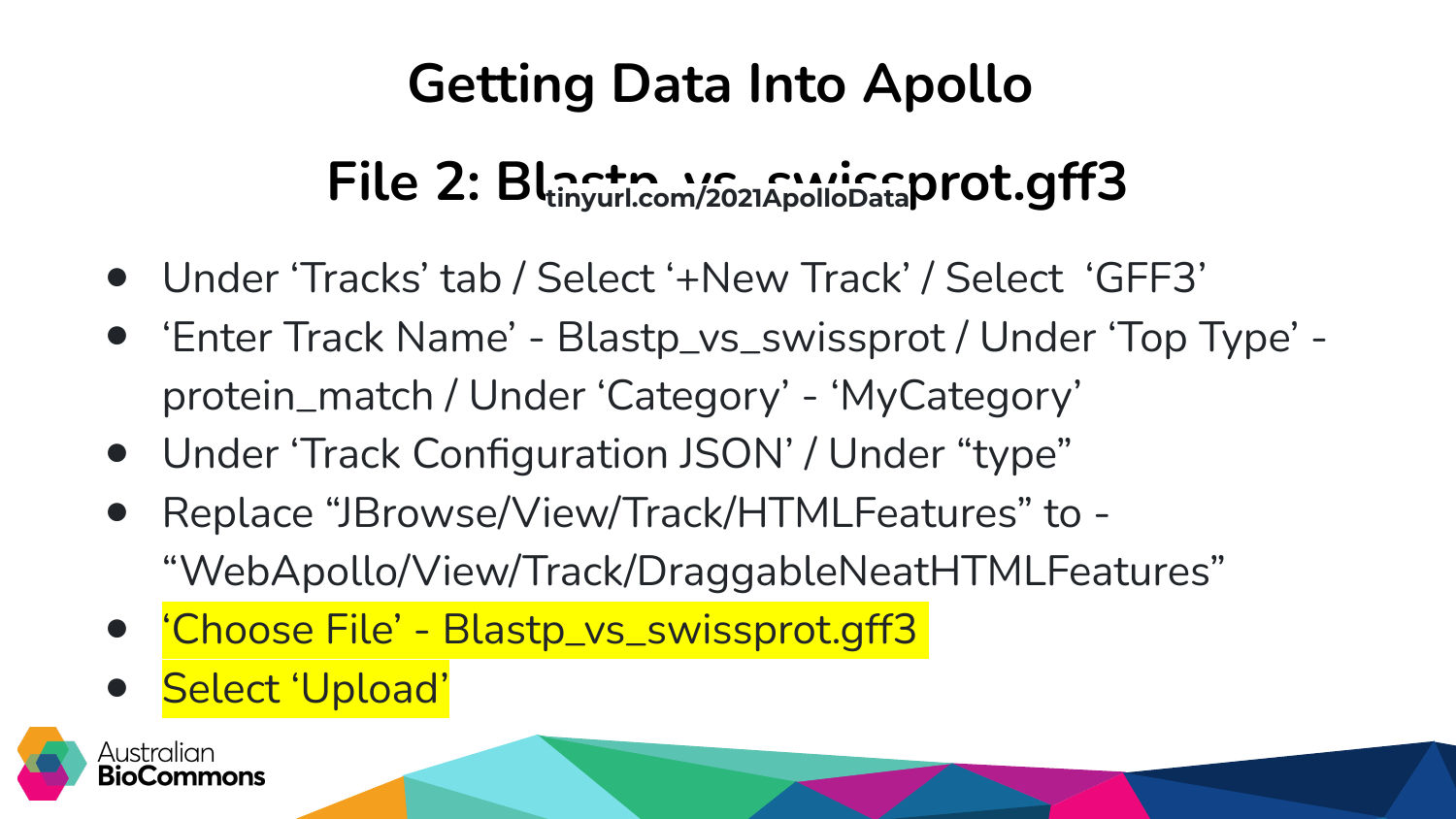

Getting Data Into Apollo
File 2: Blastp_vs_swissprot.gff3

tinyurl.com/2021ApolloData
Under ‘Tracks’ tab / Select ‘+New Track’ / Select  ‘GFF3’
‘Enter Track Name’ - Blastp_vs_swissprot / Under ‘Top Type’ - protein_match / Under ‘Category’ - ‘MyCategory’
Under ‘Track Configuration JSON’ / Under “type”
Replace “JBrowse/View/Track/HTMLFeatures” to - “WebApollo/View/Track/DraggableNeatHTMLFeatures”
‘Choose File’ - Blastp_vs_swissprot.gff3
Select ‘Upload’